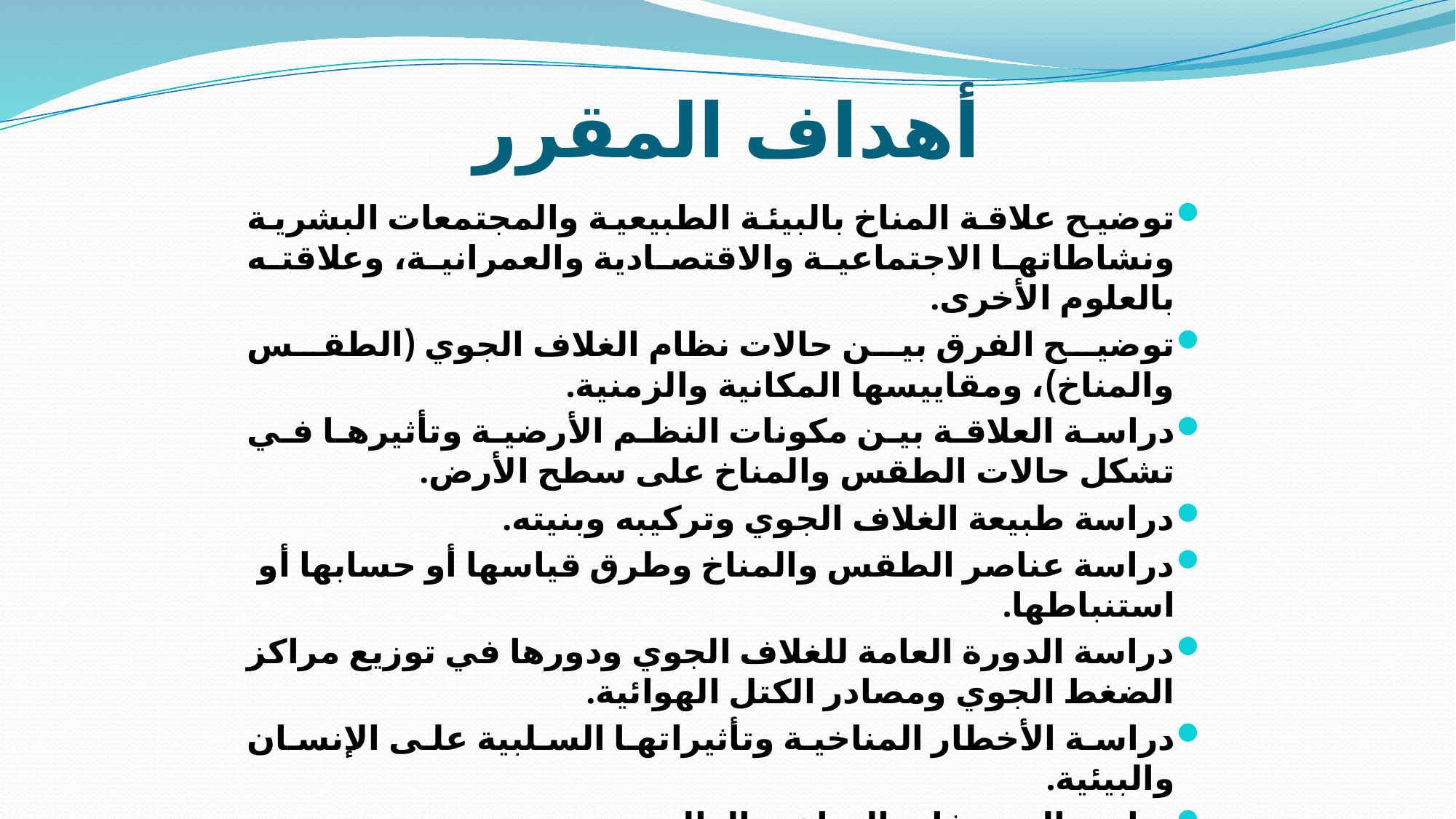

# أهداف المقرر
توضيح علاقة المناخ بالبيئة الطبيعية والمجتمعات البشرية ونشاطاتها الاجتماعية والاقتصادية والعمرانية، وعلاقته بالعلوم الأخرى.
توضيح الفرق بين حالات نظام الغلاف الجوي (الطقس والمناخ)، ومقاييسها المكانية والزمنية.
دراسة العلاقة بين مكونات النظم الأرضية وتأثيرها في تشكل حالات الطقس والمناخ على سطح الأرض.
دراسة طبيعة الغلاف الجوي وتركيبه وبنيته.
دراسة عناصر الطقس والمناخ وطرق قياسها أو حسابها أو استنباطها.
دراسة الدورة العامة للغلاف الجوي ودورها في توزيع مراكز الضغط الجوي ومصادر الكتل الهوائية.
دراسة الأخطار المناخية وتأثيراتها السلبية على الإنسان والبيئية.
دراسة التصنيفات المناخية العالمية.